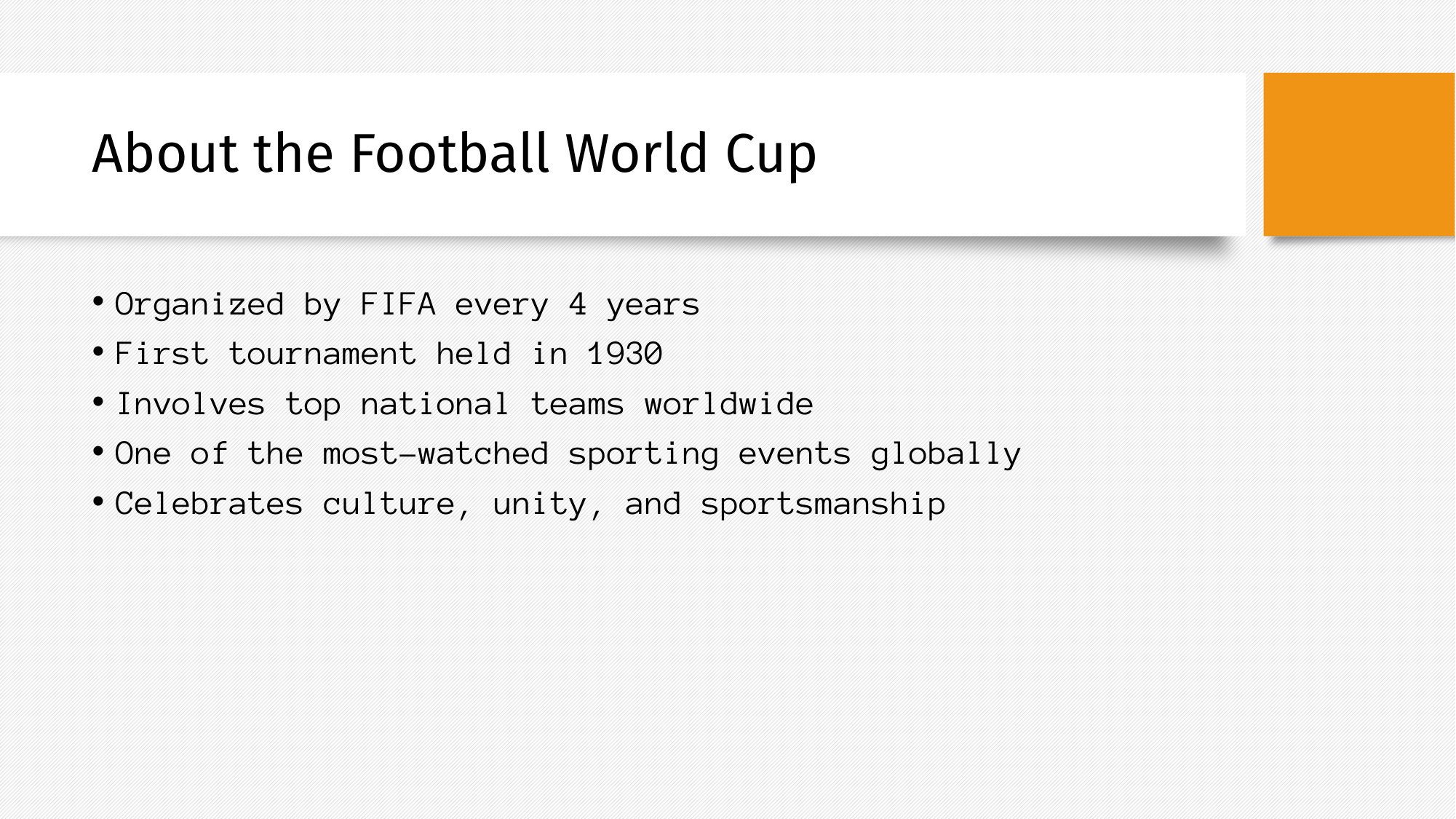

# About the Football World Cup
Organized by FIFA every 4 years
First tournament held in 1930
Involves top national teams worldwide
One of the most-watched sporting events globally
Celebrates culture, unity, and sportsmanship